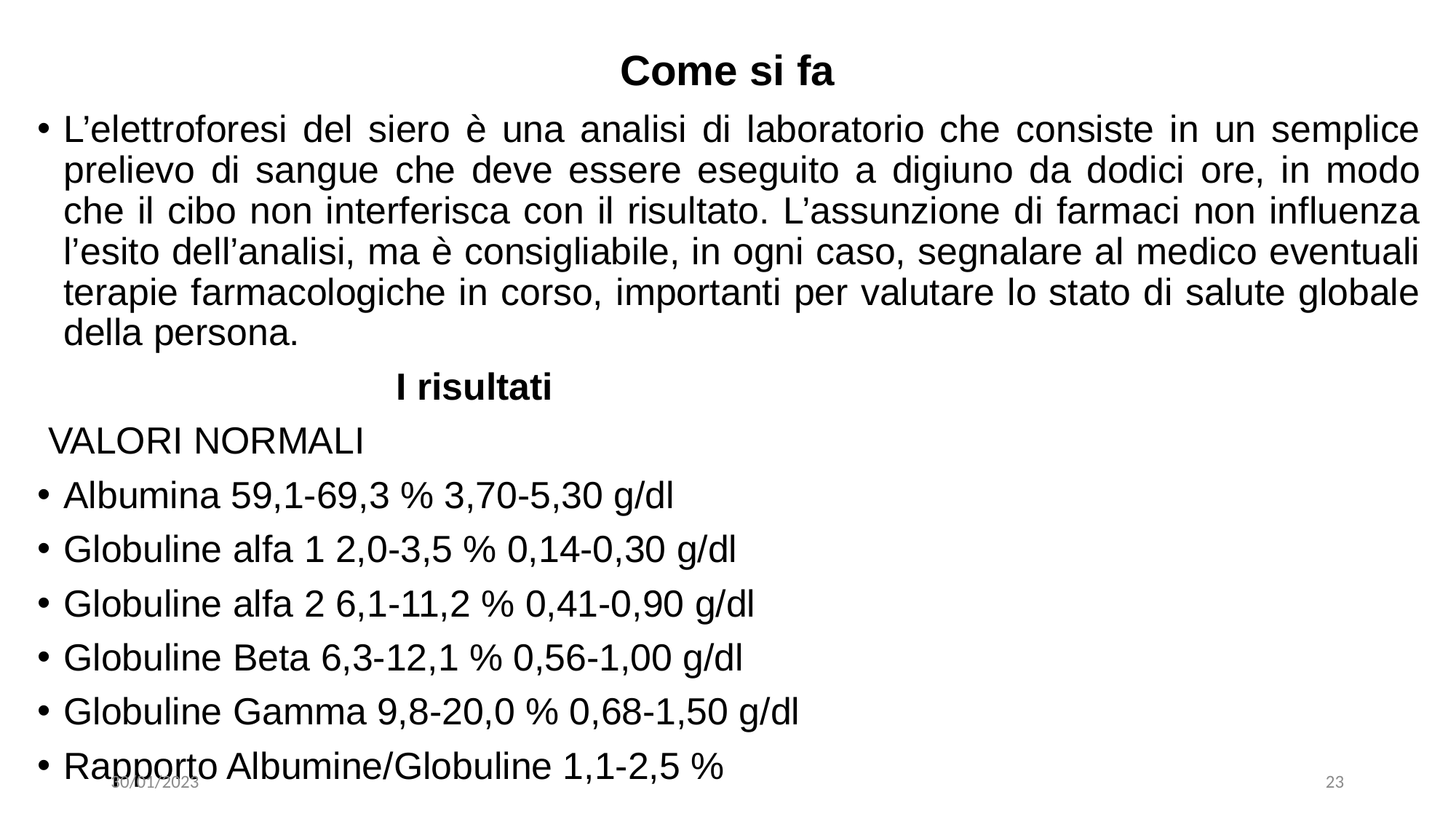

# Come si fa
L’elettroforesi del siero è una analisi di laboratorio che consiste in un semplice prelievo di sangue che deve essere eseguito a digiuno da dodici ore, in modo che il cibo non interferisca con il risultato. L’assunzione di farmaci non influenza l’esito dell’analisi, ma è consigliabile, in ogni caso, segnalare al medico eventuali terapie farmacologiche in corso, importanti per valutare lo stato di salute globale della persona.
                                  I risultati
 VALORI NORMALI
Albumina 59,1-69,3 % 3,70-5,30 g/dl
Globuline alfa 1 2,0-3,5 % 0,14-0,30 g/dl
Globuline alfa 2 6,1-11,2 % 0,41-0,90 g/dl
Globuline Beta 6,3-12,1 % 0,56-1,00 g/dl
Globuline Gamma 9,8-20,0 % 0,68-1,50 g/dl
Rapporto Albumine/Globuline 1,1-2,5 %
30/01/2023

23